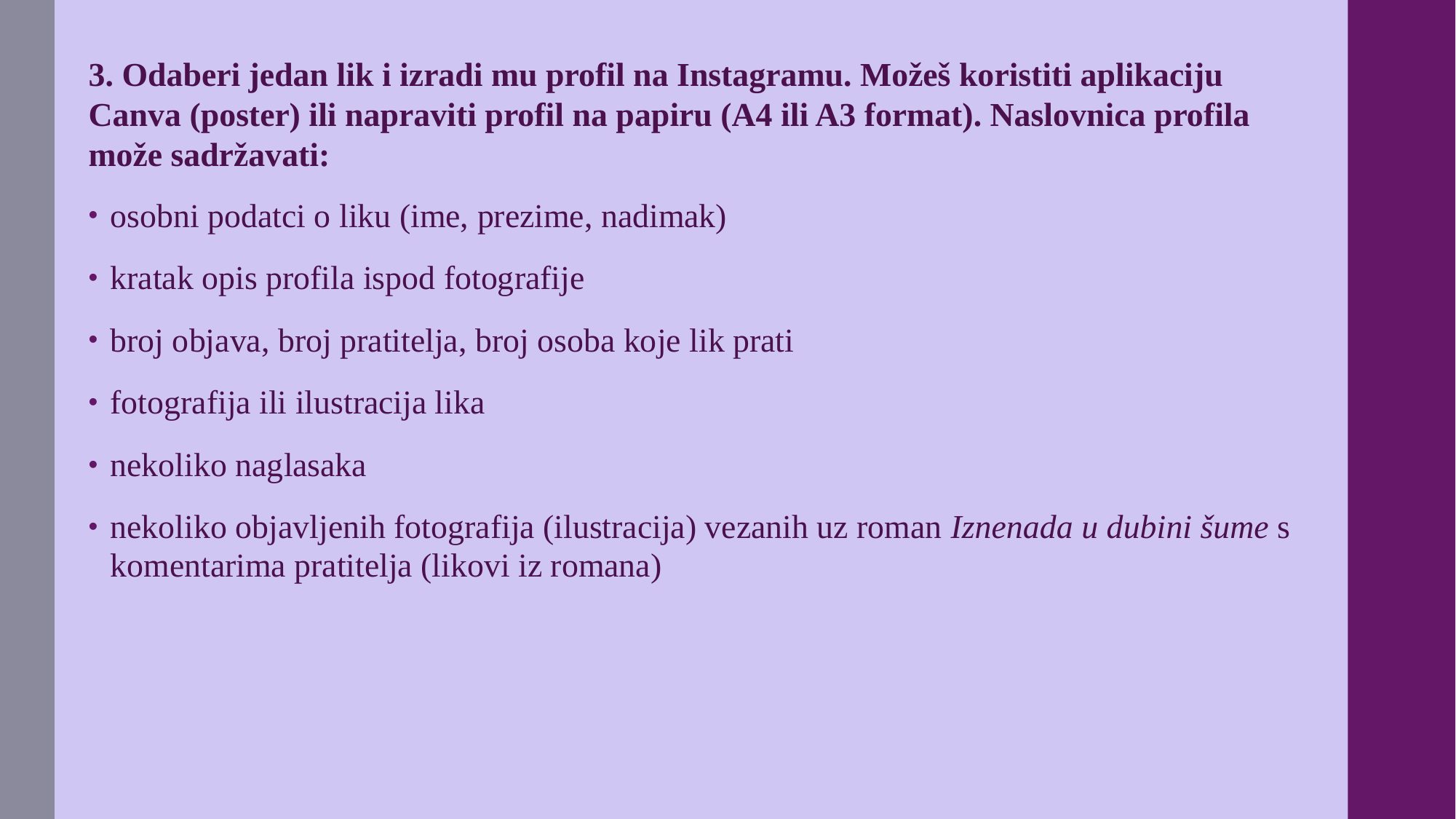

3. Odaberi jedan lik i izradi mu profil na Instagramu. Možeš koristiti aplikaciju Canva (poster) ili napraviti profil na papiru (A4 ili A3 format). Naslovnica profila može sadržavati:
osobni podatci o liku (ime, prezime, nadimak)
kratak opis profila ispod fotografije
broj objava, broj pratitelja, broj osoba koje lik prati
fotografija ili ilustracija lika
nekoliko naglasaka
nekoliko objavljenih fotografija (ilustracija) vezanih uz roman Iznenada u dubini šume s komentarima pratitelja (likovi iz romana)